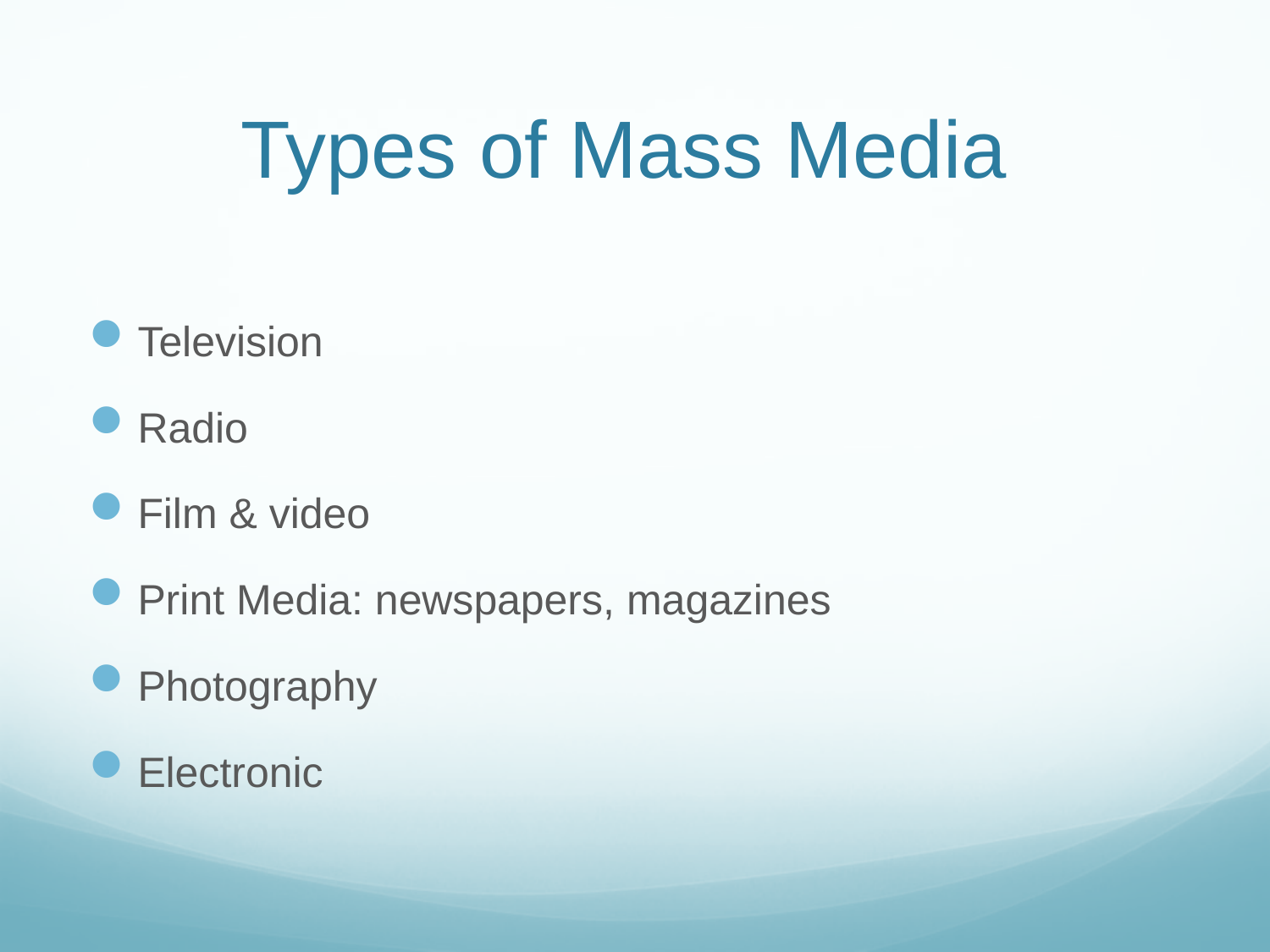

# Types of Mass Media

Television
Radio
Film & video
Print Media: newspapers, magazines
Photography
Electronic